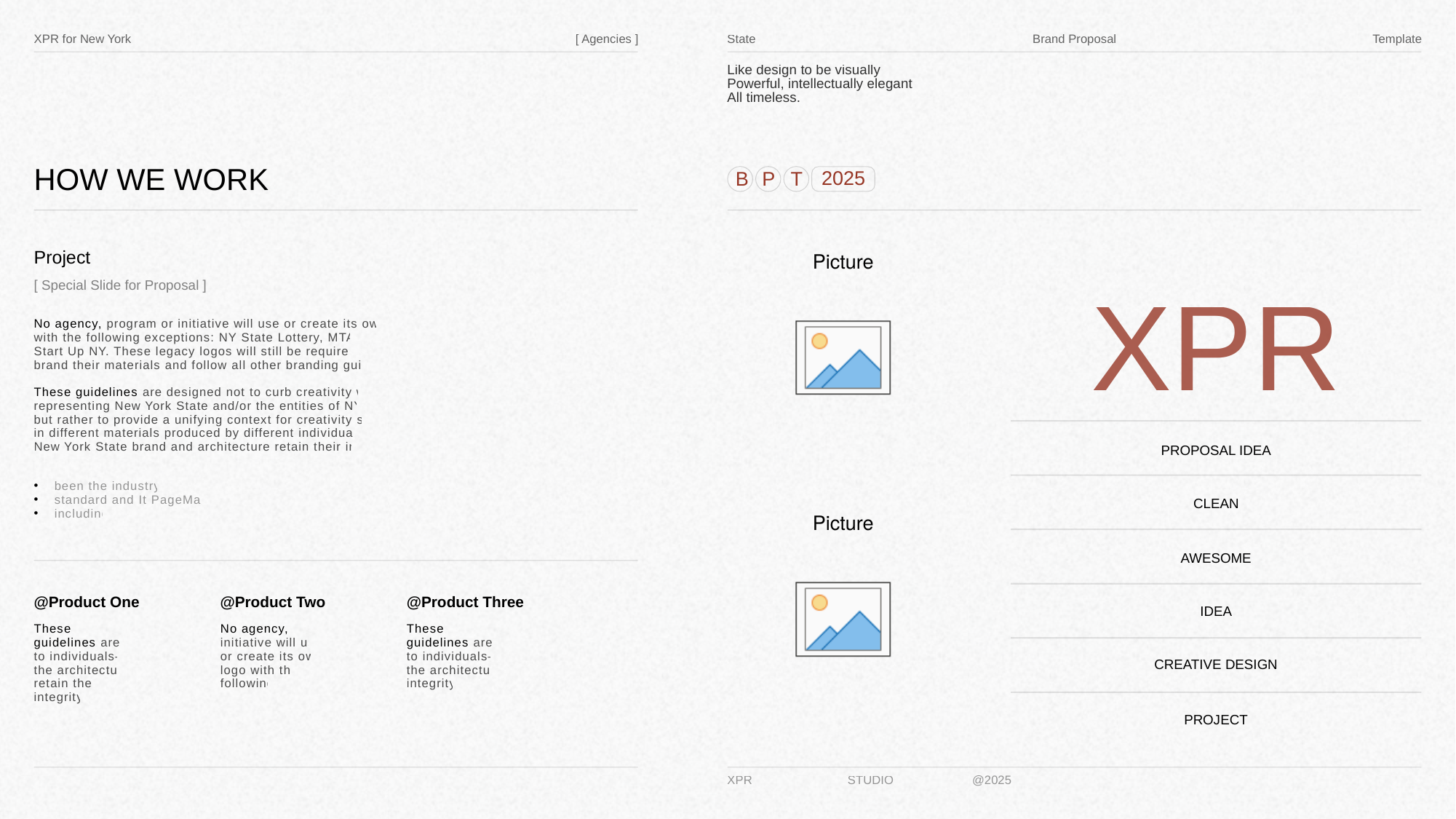

XPR for New York
[ Agencies ]
State
Brand Proposal
Template
Like design to be visually
Powerful, intellectually elegant
All timeless.
HOW WE WORK
2025
B
P
T

XPR
Project
[ Special Slide for Proposal ]
No agency, program or initiative will use or create its own logo with the following exceptions: NY State Lottery, MTA, ILNY, Start Up NY. These legacy logos will still be required to co-brand their materials and follow all other branding guidelines.

These guidelines are designed not to curb creativity when representing New York State and/or the entities of NY State, but rather to provide a unifying context for creativity so that—in different materials produced by different individuals— the New York State brand and architecture retain their integrity.
been the industry’s
standard and It PageMaker
including
@Product Two
No agency, initiative will use or create its own logo with the following
@Product Three
These guidelines are to individuals— the architecture integrity.
@Product One
These guidelines are to individuals— the architecture retain their integrity.

PROPOSAL IDEA
CLEAN

AWESOME
IDEA
CREATIVE DESIGN
PROJECT
XPR
STUDIO
@2025